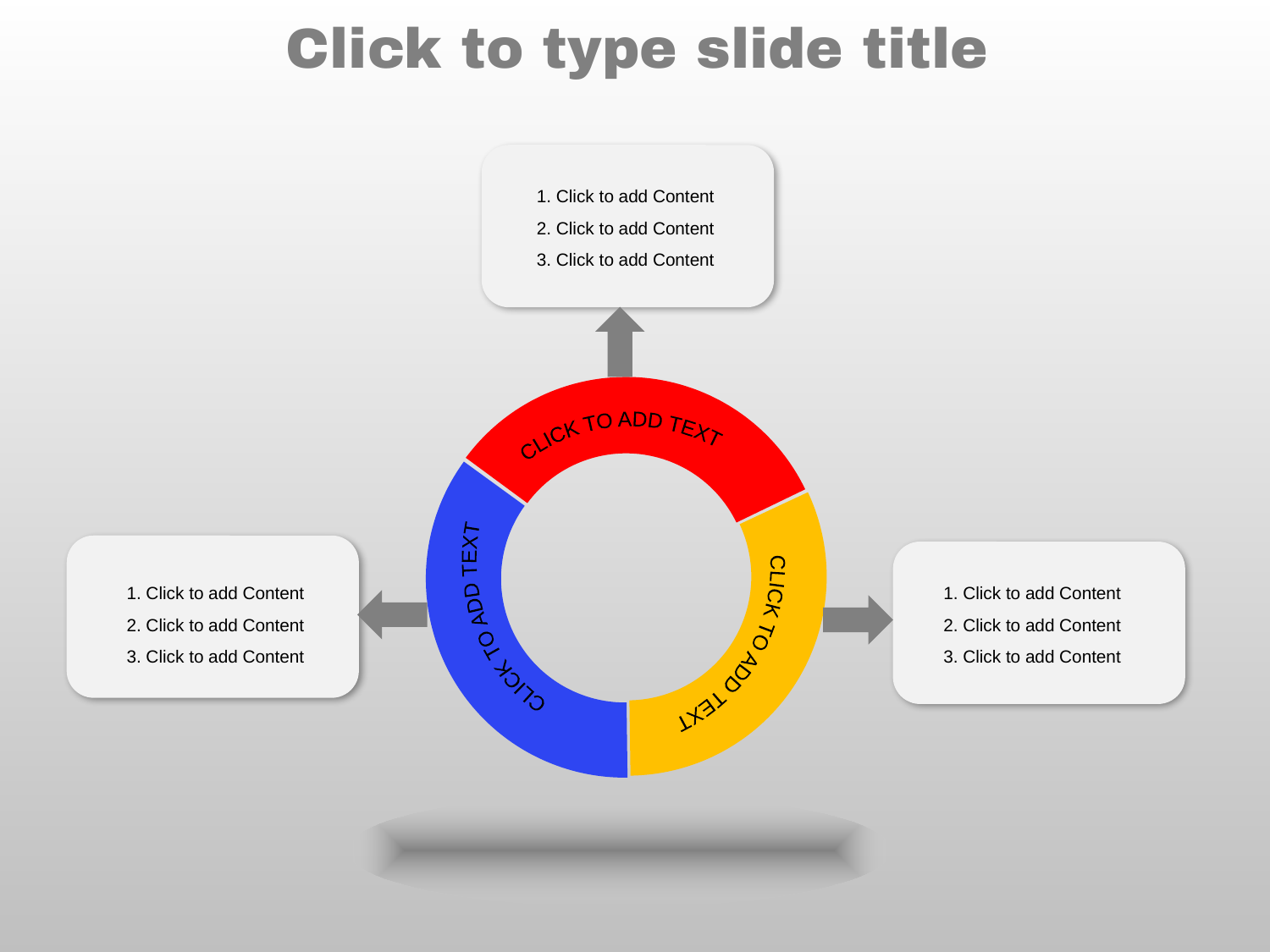

Click to type slide title

1. Click to add Content
2. Click to add Content
3. Click to add Content

CLICK TO ADD TEXT
CLICK TO ADD TEXT
CLICK TO ADD TEXT

1. Click to add Content
2. Click to add Content
3. Click to add Content
1. Click to add Content
2. Click to add Content
3. Click to add Content